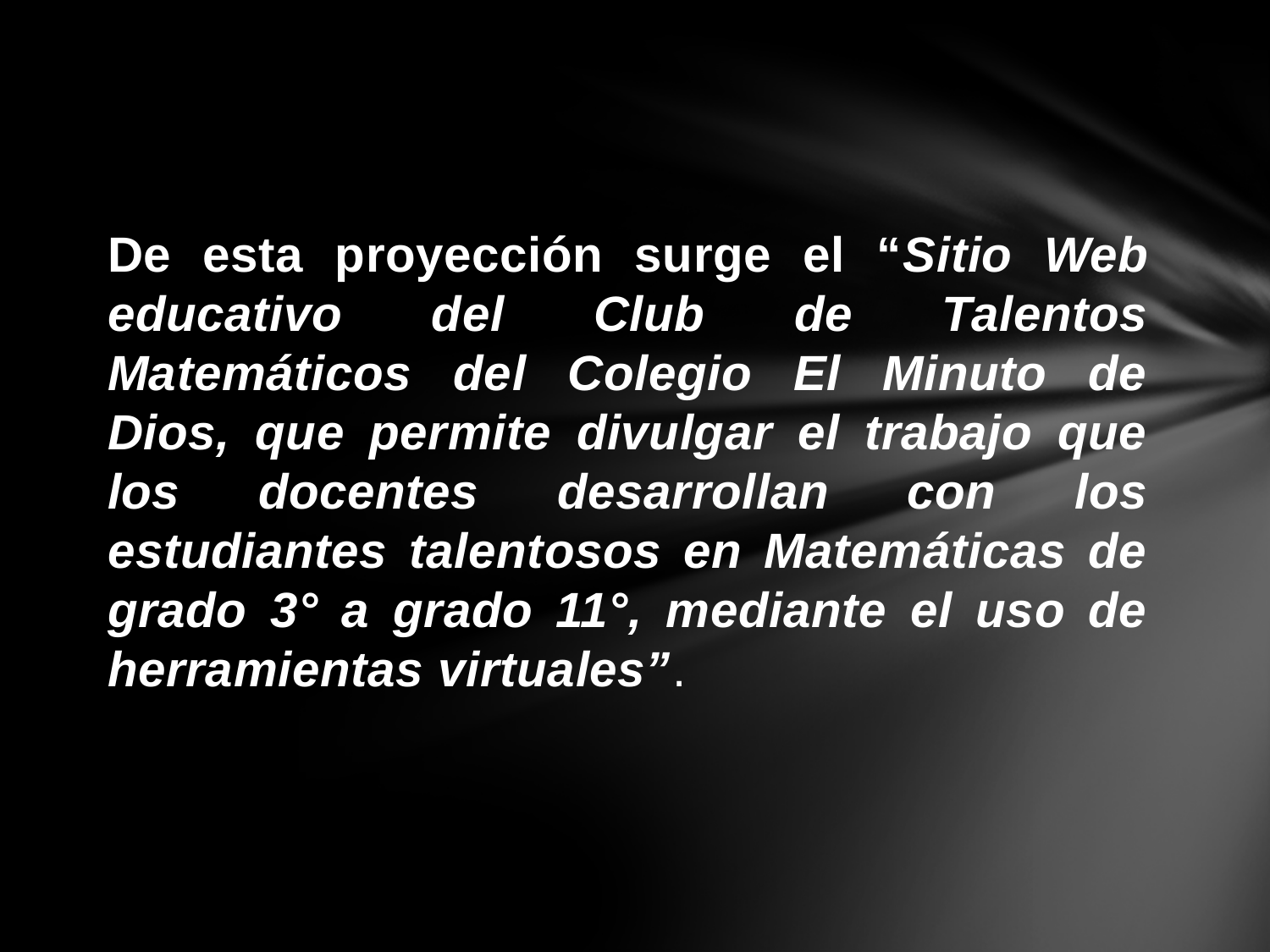

De esta proyección surge el “Sitio Web educativo del Club de Talentos Matemáticos del Colegio El Minuto de Dios, que permite divulgar el trabajo que los docentes desarrollan con los estudiantes talentosos en Matemáticas de grado 3° a grado 11°, mediante el uso de herramientas virtuales”.